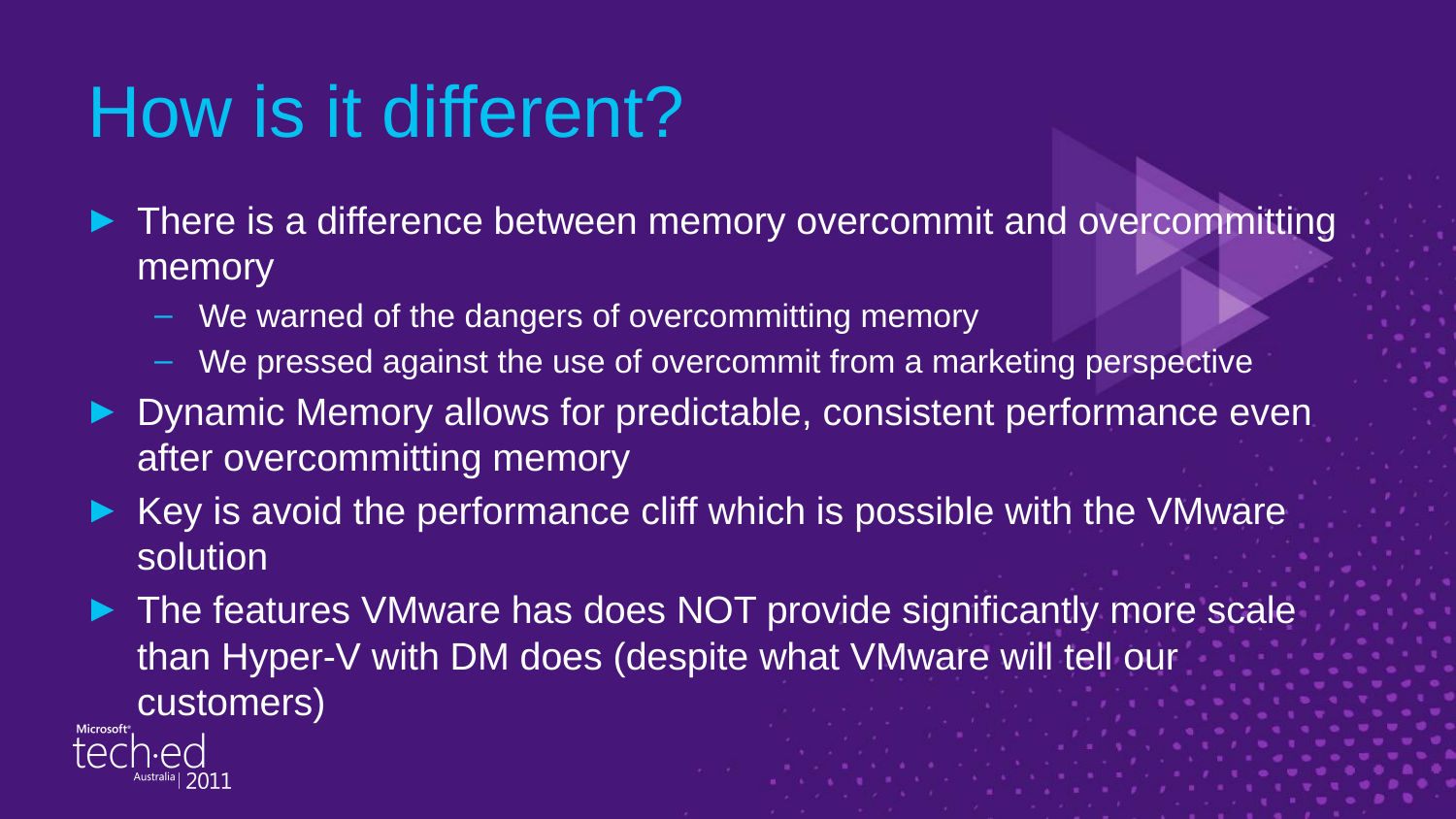

# How is it different?
There is a difference between memory overcommit and overcommitting memory
We warned of the dangers of overcommitting memory
We pressed against the use of overcommit from a marketing perspective
Dynamic Memory allows for predictable, consistent performance even after overcommitting memory
Key is avoid the performance cliff which is possible with the VMware solution
The features VMware has does NOT provide significantly more scale than Hyper-V with DM does (despite what VMware will tell our customers)